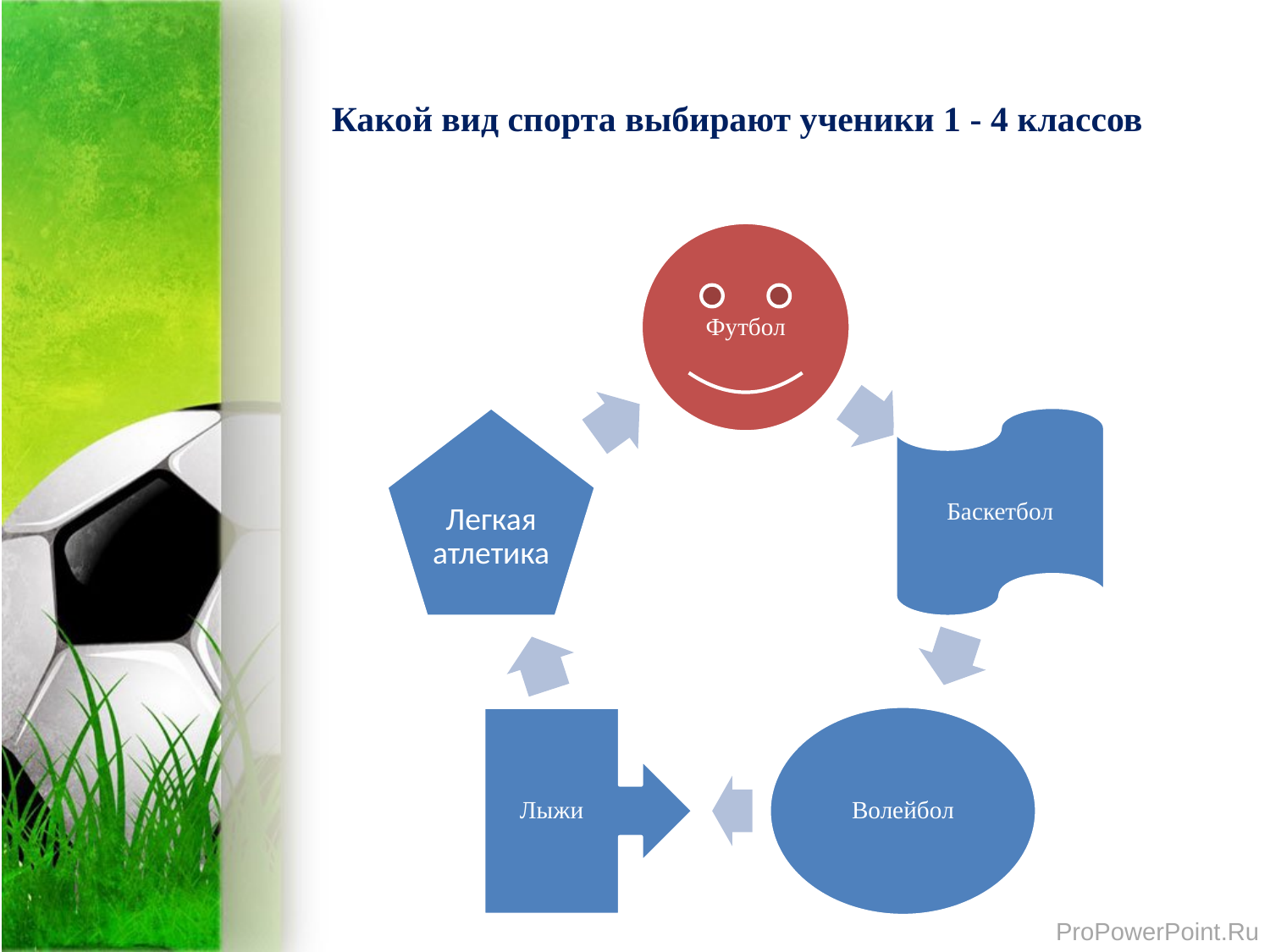

# Какой вид спорта выбирают ученики 1 - 4 классов
Футбол

Баскетбол

Волейбол

Лыжи

Легкая атлетика